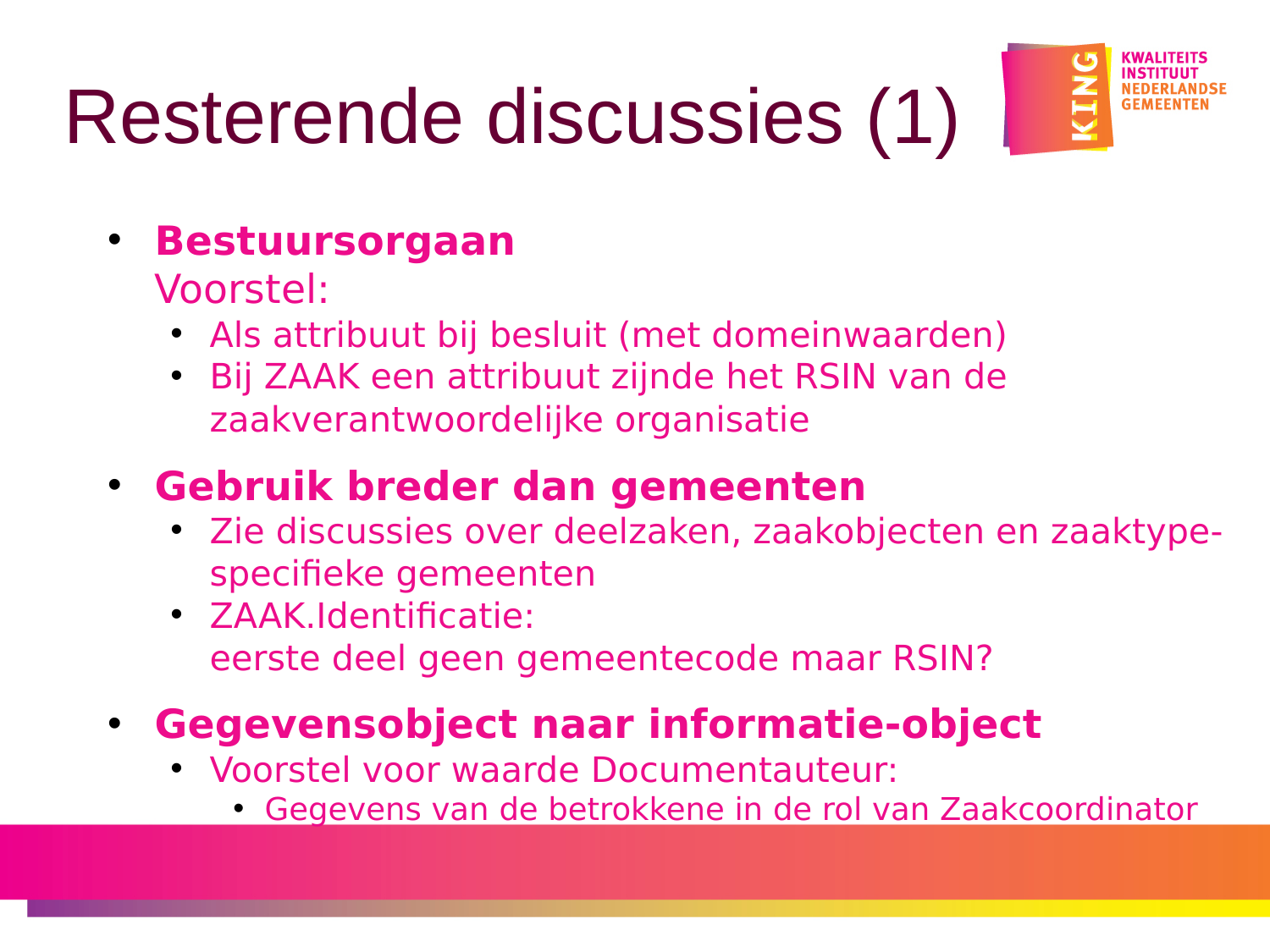

# Resterende discussies (1)
Bestuursorgaan
Voorstel:
Als attribuut bij besluit (met domeinwaarden)
Bij ZAAK een attribuut zijnde het RSIN van de zaakverantwoordelijke organisatie
Gebruik breder dan gemeenten
Zie discussies over deelzaken, zaakobjecten en zaaktype-specifieke gemeenten
ZAAK.Identificatie:
eerste deel geen gemeentecode maar RSIN?
Gegevensobject naar informatie-object
Voorstel voor waarde Documentauteur:
Gegevens van de betrokkene in de rol van Zaakcoordinator